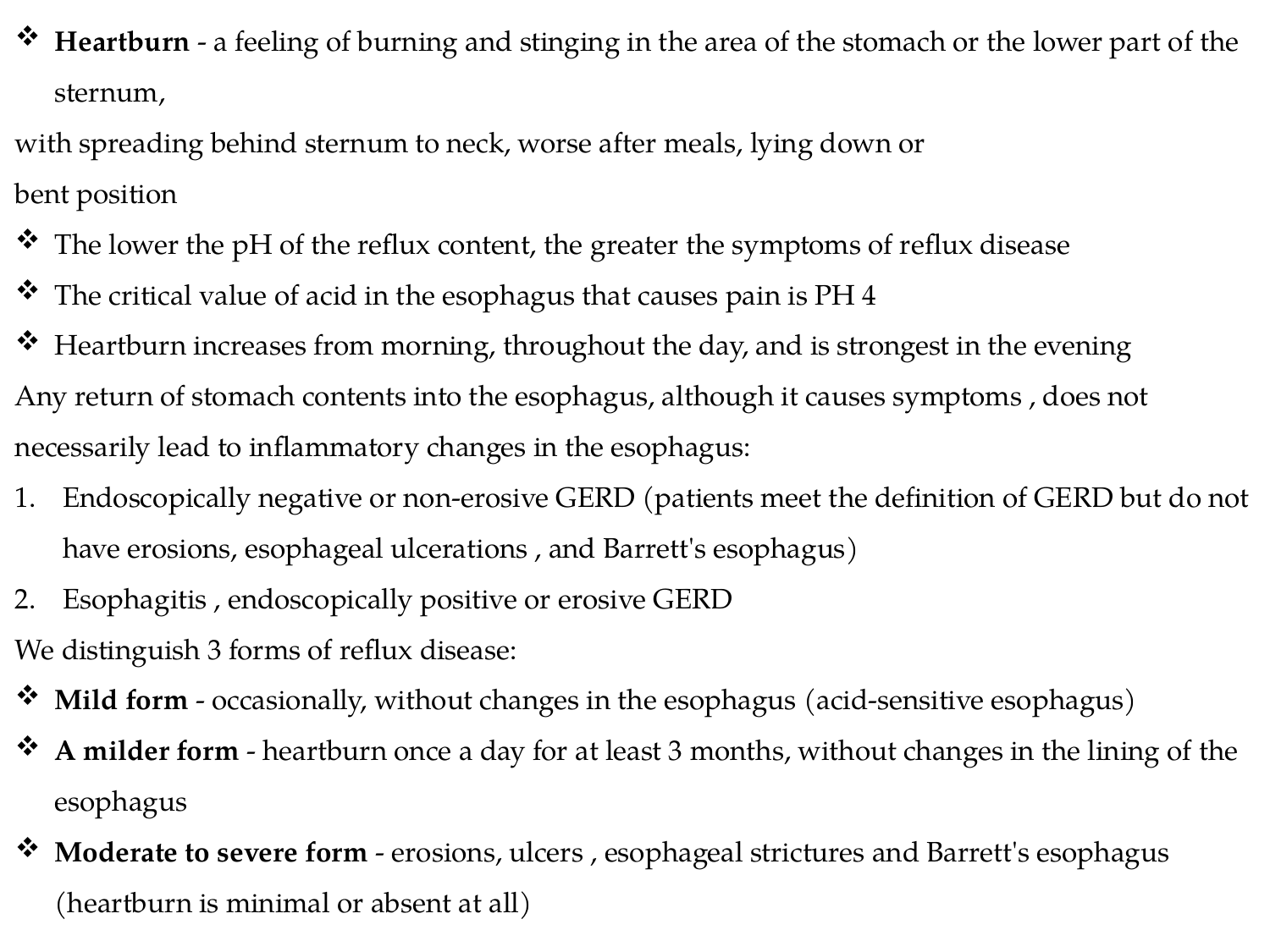

Heartburn - a feeling of burning and stinging in the area of the stomach or the lower part of the sternum,
with spreading behind sternum to neck, worse after meals, lying down or
bent position
The lower the pH of the reflux content, the greater the symptoms of reflux disease
The critical value of acid in the esophagus that causes pain is PH 4
Heartburn increases from morning, throughout the day, and is strongest in the evening
Any return of stomach contents into the esophagus, although it causes symptoms , does not necessarily lead to inflammatory changes in the esophagus:
Endoscopically negative or non-erosive GERD (patients meet the definition of GERD but do not have erosions, esophageal ulcerations , and Barrett's esophagus)
Esophagitis , endoscopically positive or erosive GERD
We distinguish 3 forms of reflux disease:
Mild form - occasionally, without changes in the esophagus (acid-sensitive esophagus)
A milder form - heartburn once a day for at least 3 months, without changes in the lining of the esophagus
Moderate to severe form - erosions, ulcers , esophageal strictures and Barrett's esophagus (heartburn is minimal or absent at all)